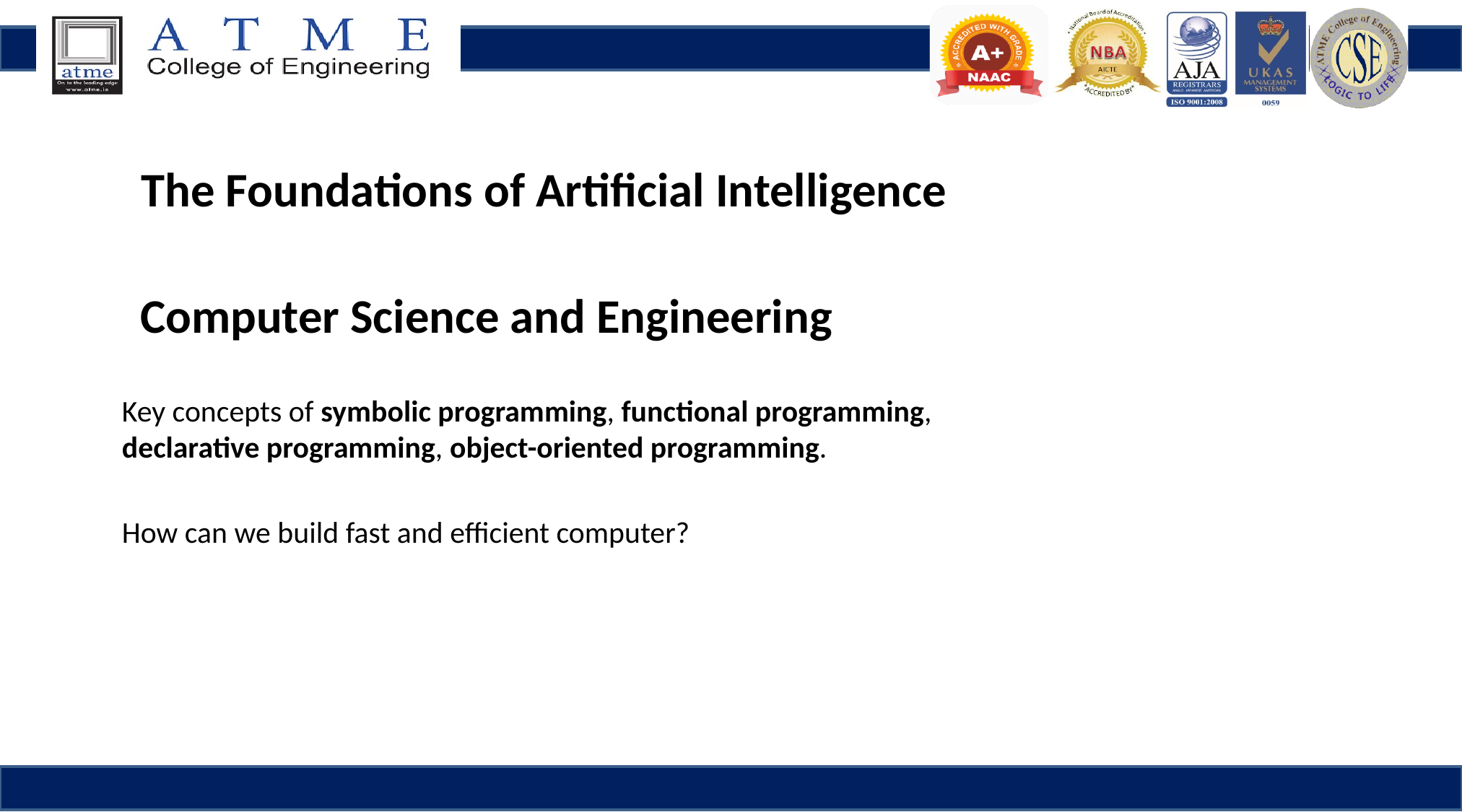

The Foundations of Artificial Intelligence
Computer Science and Engineering
Key concepts of symbolic programming, functional programming,
declarative programming, object-oriented programming.
How can we build fast and efficient computer?